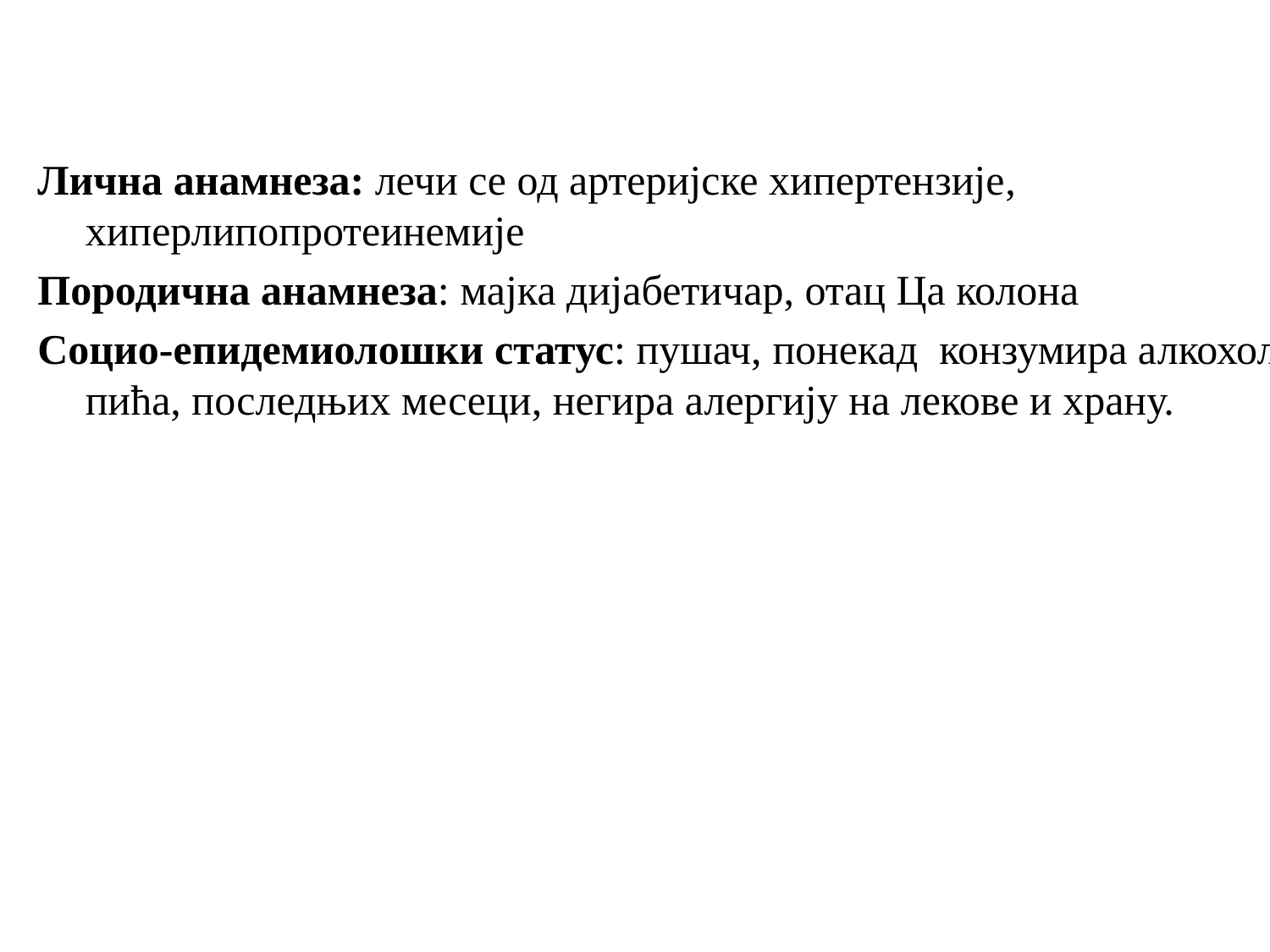

#
Лична анамнеза: лечи се од артеријске хипертензије, хиперлипопротеинемије
Породична анамнеза: мајка дијабетичар, отац Ца колона
Социо-епидемиолошки статус: пушач, понекад  конзумира алкохолна пића, последњих месеци, негира алергију на лекове и храну.